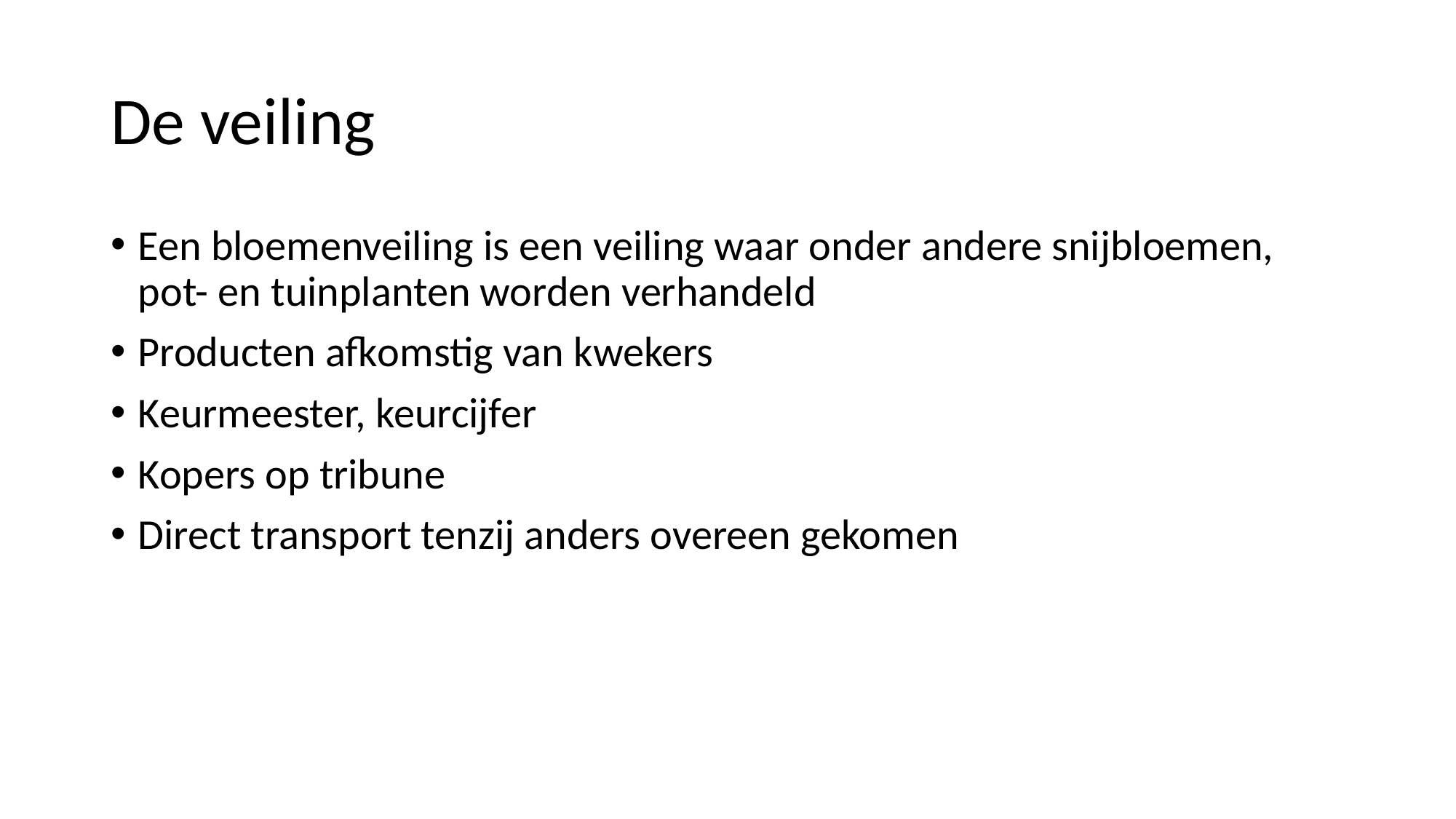

# De veiling
Een bloemenveiling is een veiling waar onder andere snijbloemen, pot- en tuinplanten worden verhandeld
Producten afkomstig van kwekers
Keurmeester, keurcijfer
Kopers op tribune
Direct transport tenzij anders overeen gekomen